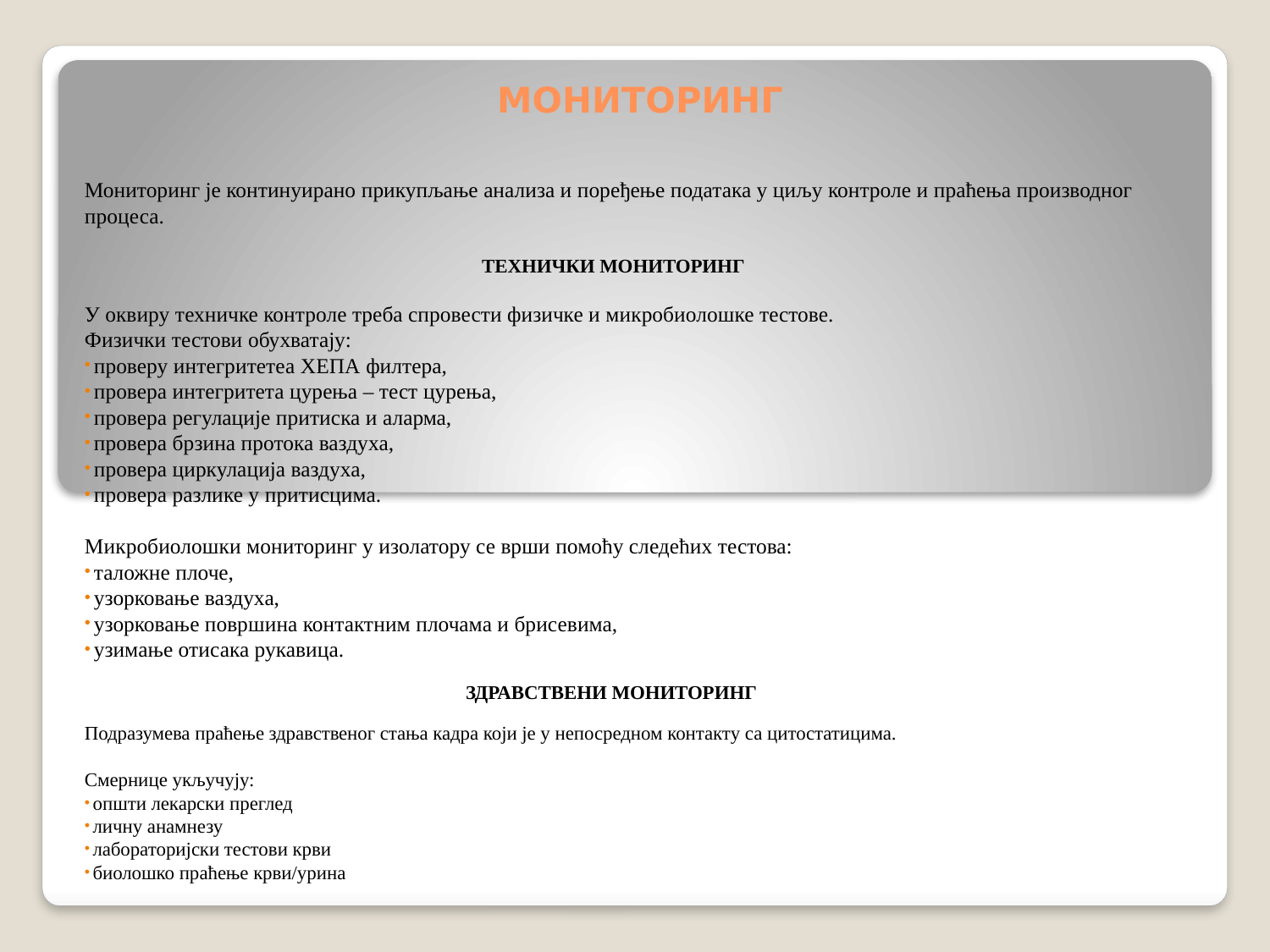

# МОНИТОРИНГ
Мониторинг је континуирано прикупљање анализа и поређење података у циљу контроле и праћења производног процеса.

ТЕХНИЧКИ МОНИТОРИНГ

У оквиру техничке контроле треба спровести физичке и микробиолошке тестове.
Физички тестови обухватају:
 проверу интегритетеа ХЕПА филтера,
 провера интегритета цурења – тест цурења,
 провера регулације притиска и аларма,
 провера брзина протока ваздуха,
 провера циркулација ваздуха,
 провера разлике у притисцима.

Микробиолошки мониторинг у изолатору се врши помоћу следећих тестова:
 таложне плоче,
 узорковање ваздуха,
 узорковање површина контактним плочама и брисевима,
 узимање отисака рукавица.

ЗДРАВСТВЕНИ МОНИТОРИНГ

Подразумева праћење здравственог стања кадра који је у непосредном контакту са цитостатицима.

Смернице укључују:
 општи лекарски преглед
 личну анамнезу
 лабораторијски тестови крви
 биолошко праћење крви/урина